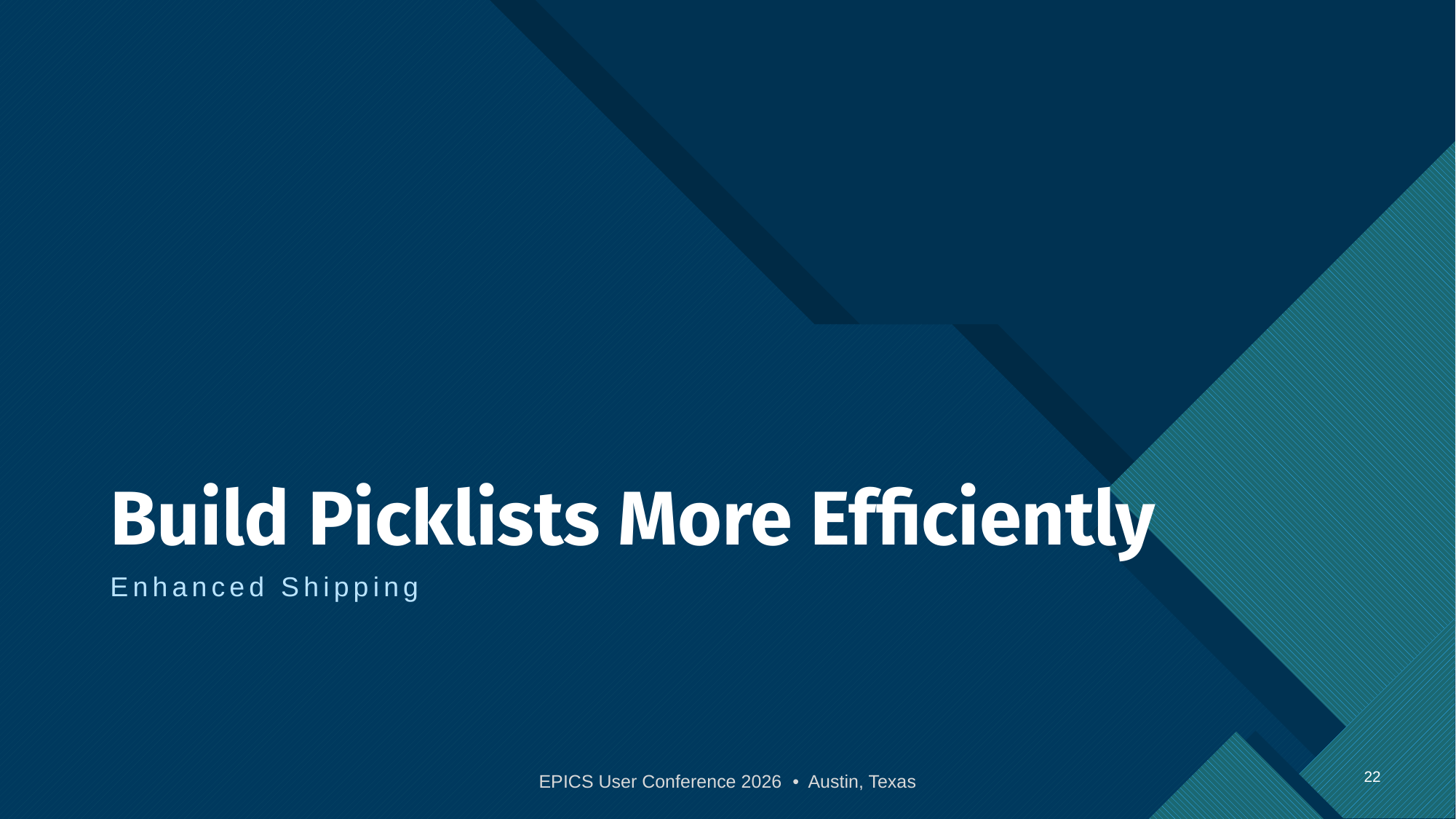

# Build Picklists More Efficiently
Enhanced Shipping
22
EPICS User Conference 2026  •  Austin, Texas